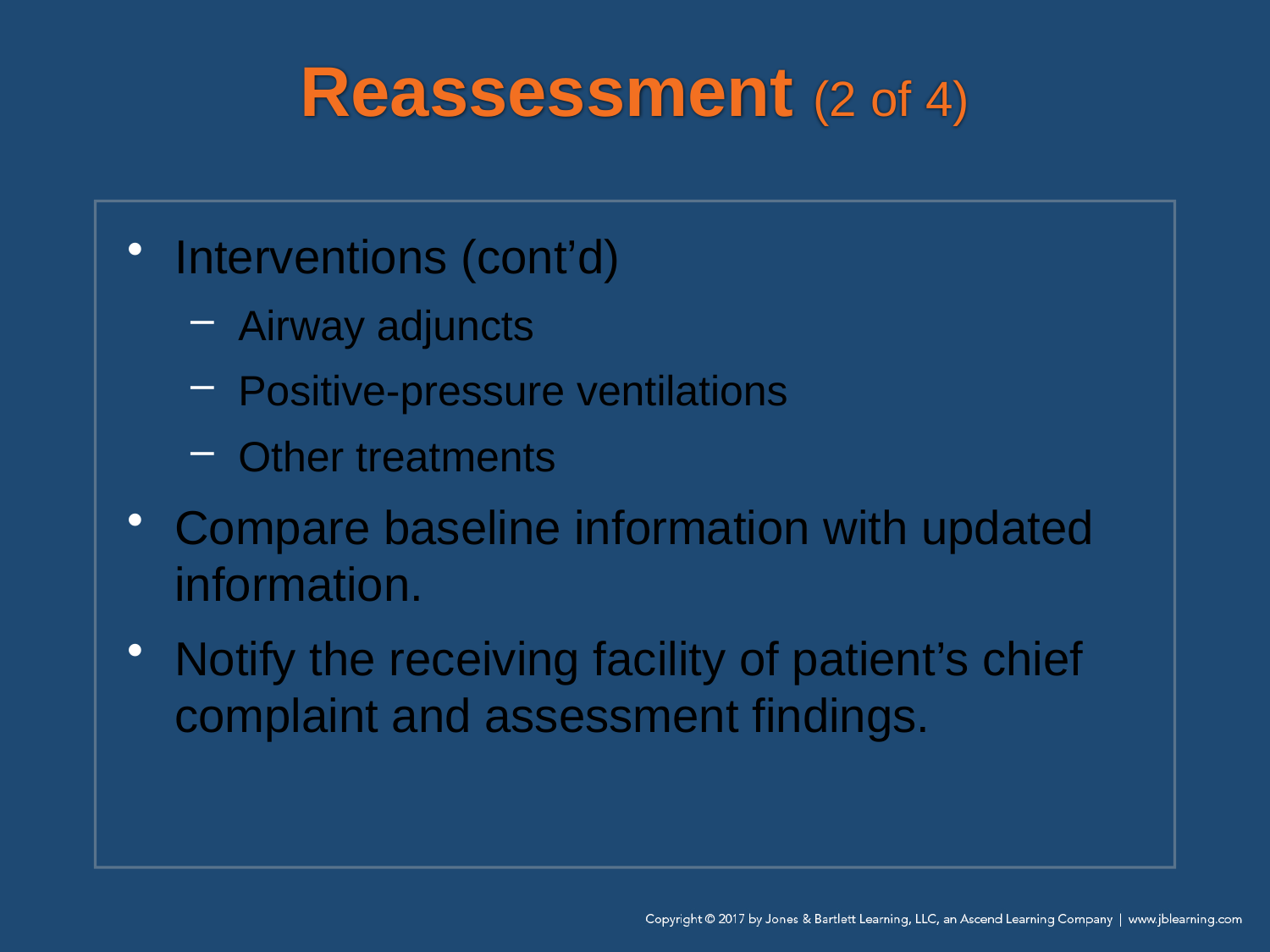

# Reassessment (2 of 4)
Interventions (cont’d)
Airway adjuncts
Positive-pressure ventilations
Other treatments
Compare baseline information with updated information.
Notify the receiving facility of patient’s chief complaint and assessment findings.